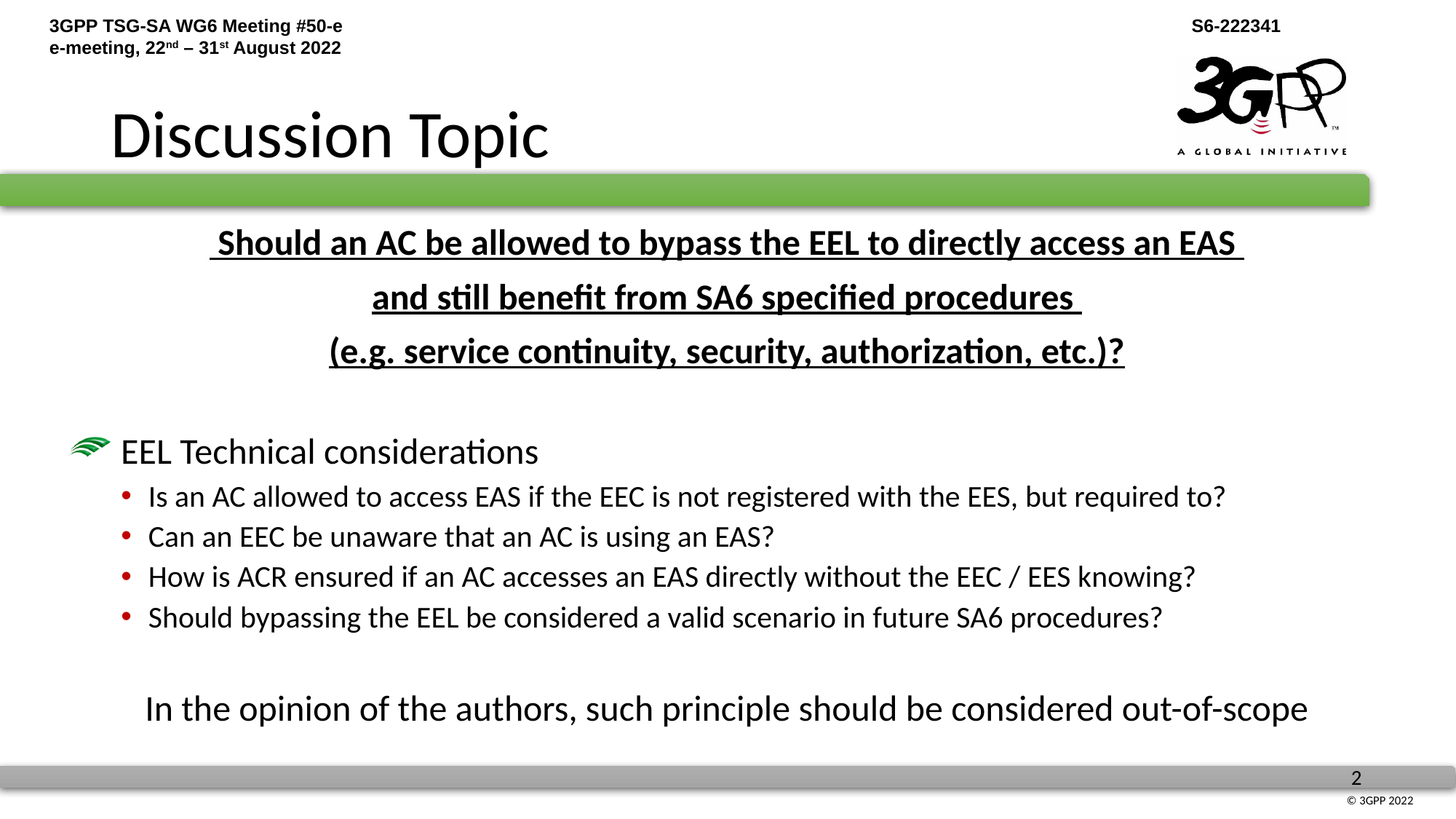

# Discussion Topic
 Should an AC be allowed to bypass the EEL to directly access an EAS
and still benefit from SA6 specified procedures
(e.g. service continuity, security, authorization, etc.)?

 EEL Technical considerations
Is an AC allowed to access EAS if the EEC is not registered with the EES, but required to?
Can an EEC be unaware that an AC is using an EAS?
How is ACR ensured if an AC accesses an EAS directly without the EEC / EES knowing?
Should bypassing the EEL be considered a valid scenario in future SA6 procedures?

In the opinion of the authors, such principle should be considered out-of-scope